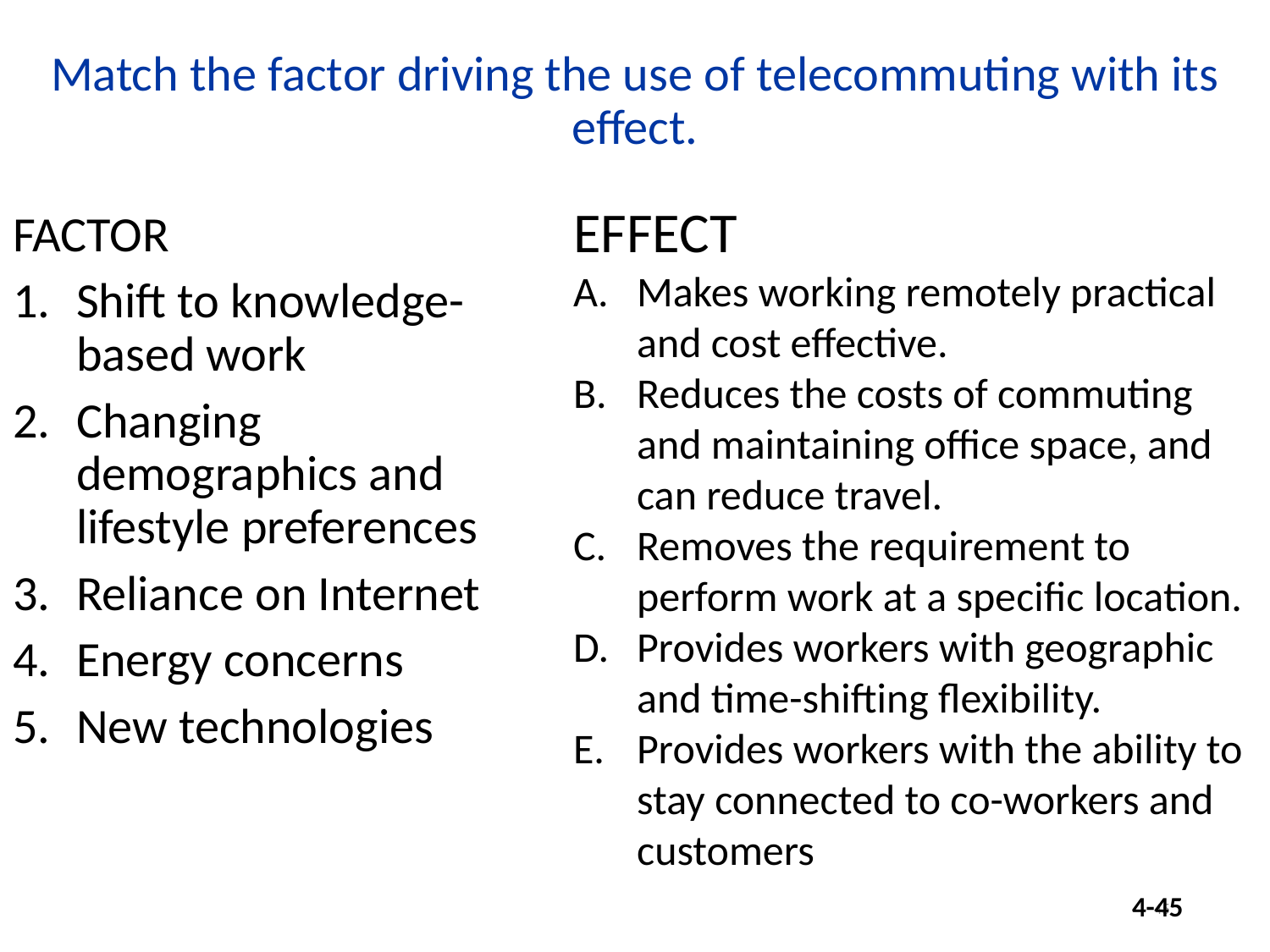

Match the factor driving the use of telecommuting with its effect.
EFFECT
Makes working remotely practical and cost effective.
Reduces the costs of commuting and maintaining office space, and can reduce travel.
Removes the requirement to perform work at a specific location.
Provides workers with geographic and time-shifting flexibility.
Provides workers with the ability to stay connected to co-workers and customers
FACTOR
Shift to knowledge-based work
Changing demographics and lifestyle preferences
Reliance on Internet
Energy concerns
New technologies
45